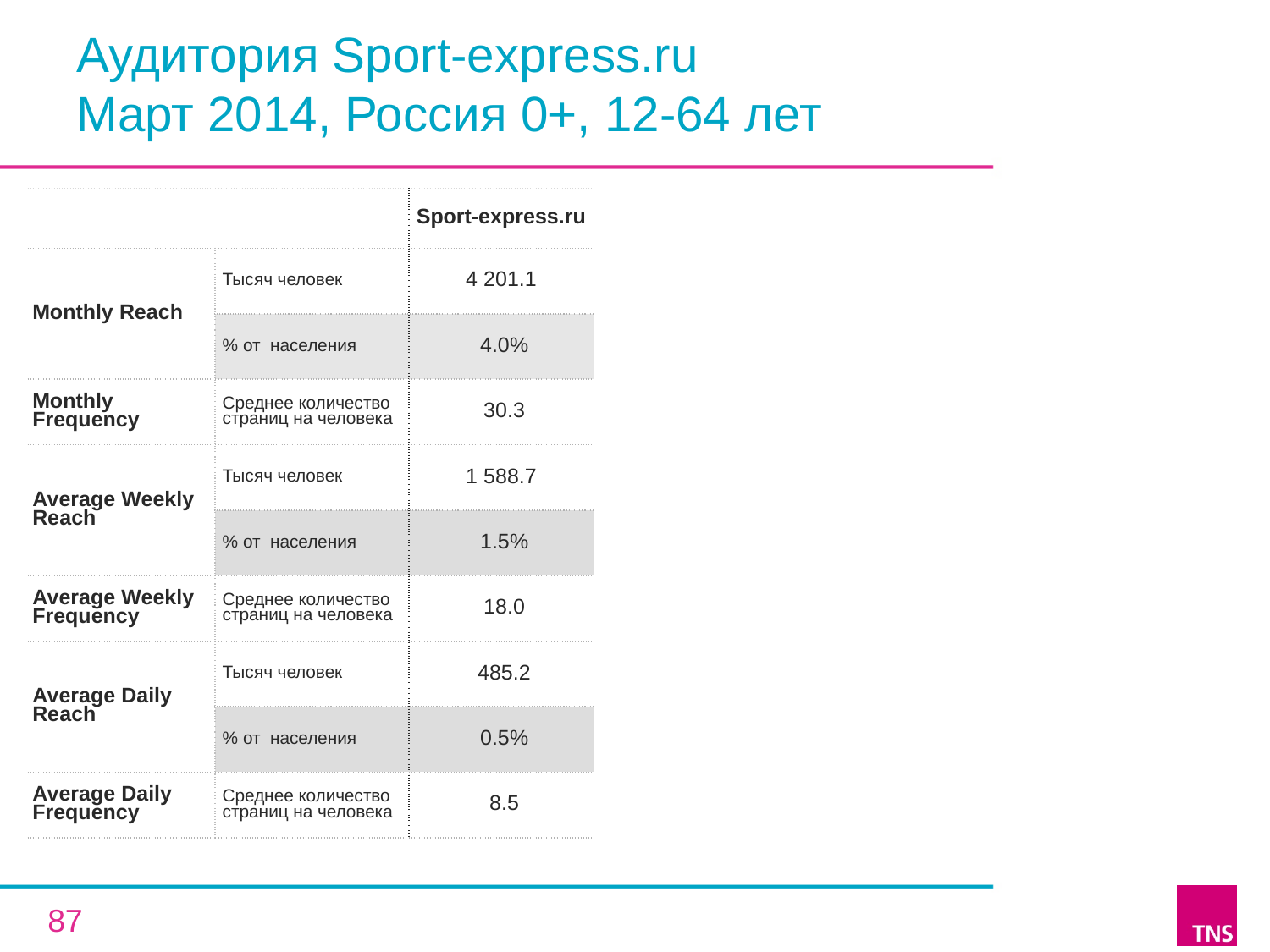

# Аудитория Sport-express.ru Март 2014, Россия 0+, 12-64 лет
|  |  | Sport-express.ru |
| --- | --- | --- |
| Monthly Reach | Тысяч человек | 4 201.1 |
|  | % от населения | 4.0% |
| Monthly Frequency | Среднее количество страниц на человека | 30.3 |
| Average Weekly Reach | Тысяч человек | 1 588.7 |
|  | % от населения | 1.5% |
| Average Weekly Frequency | Среднее количество страниц на человека | 18.0 |
| Average Daily Reach | Тысяч человек | 485.2 |
|  | % от населения | 0.5% |
| Average Daily Frequency | Среднее количество страниц на человека | 8.5 |

87